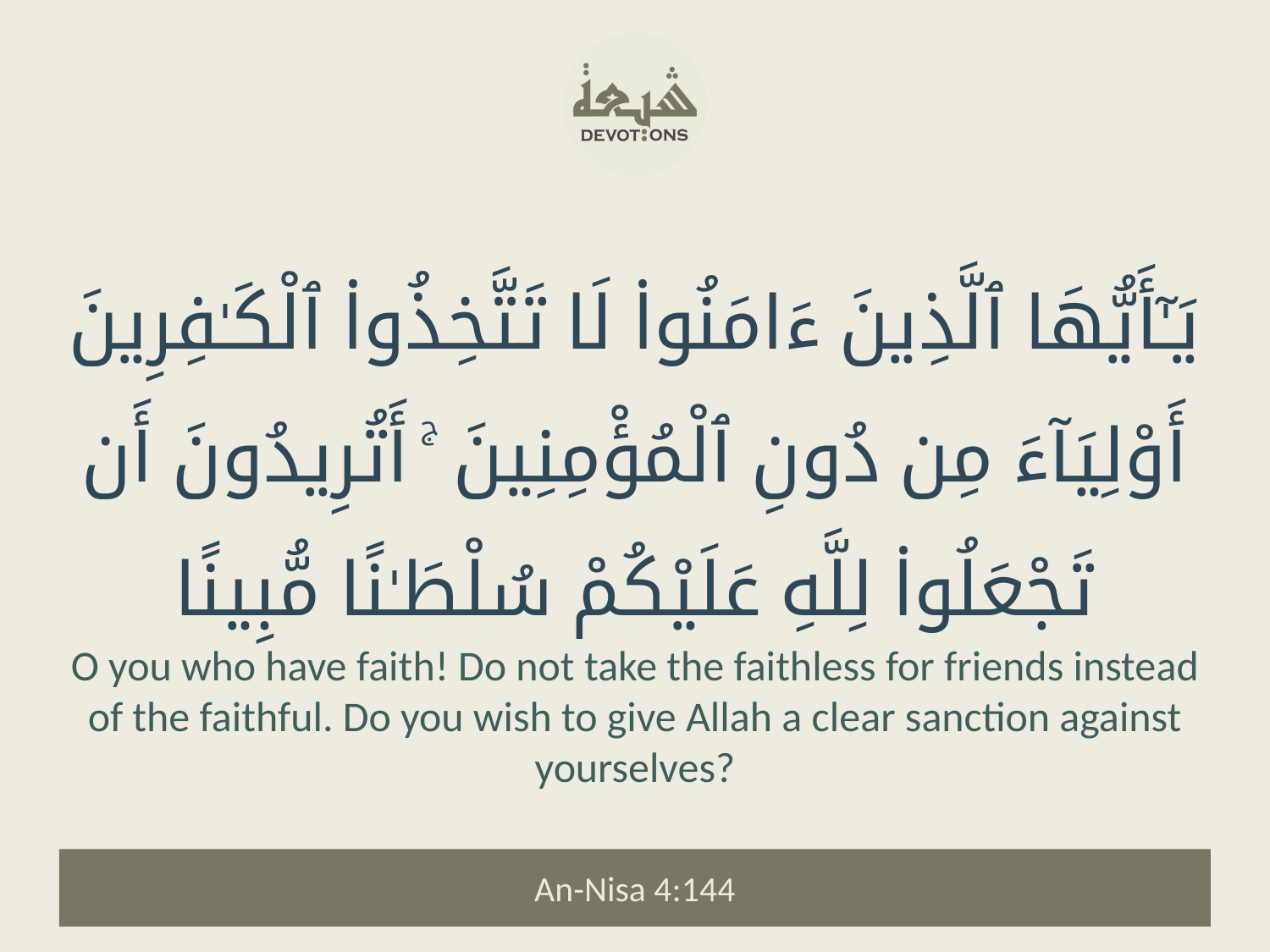

يَـٰٓأَيُّهَا ٱلَّذِينَ ءَامَنُوا۟ لَا تَتَّخِذُوا۟ ٱلْكَـٰفِرِينَ أَوْلِيَآءَ مِن دُونِ ٱلْمُؤْمِنِينَ ۚ أَتُرِيدُونَ أَن تَجْعَلُوا۟ لِلَّهِ عَلَيْكُمْ سُلْطَـٰنًا مُّبِينًا
O you who have faith! Do not take the faithless for friends instead of the faithful. Do you wish to give Allah a clear sanction against yourselves?
An-Nisa 4:144